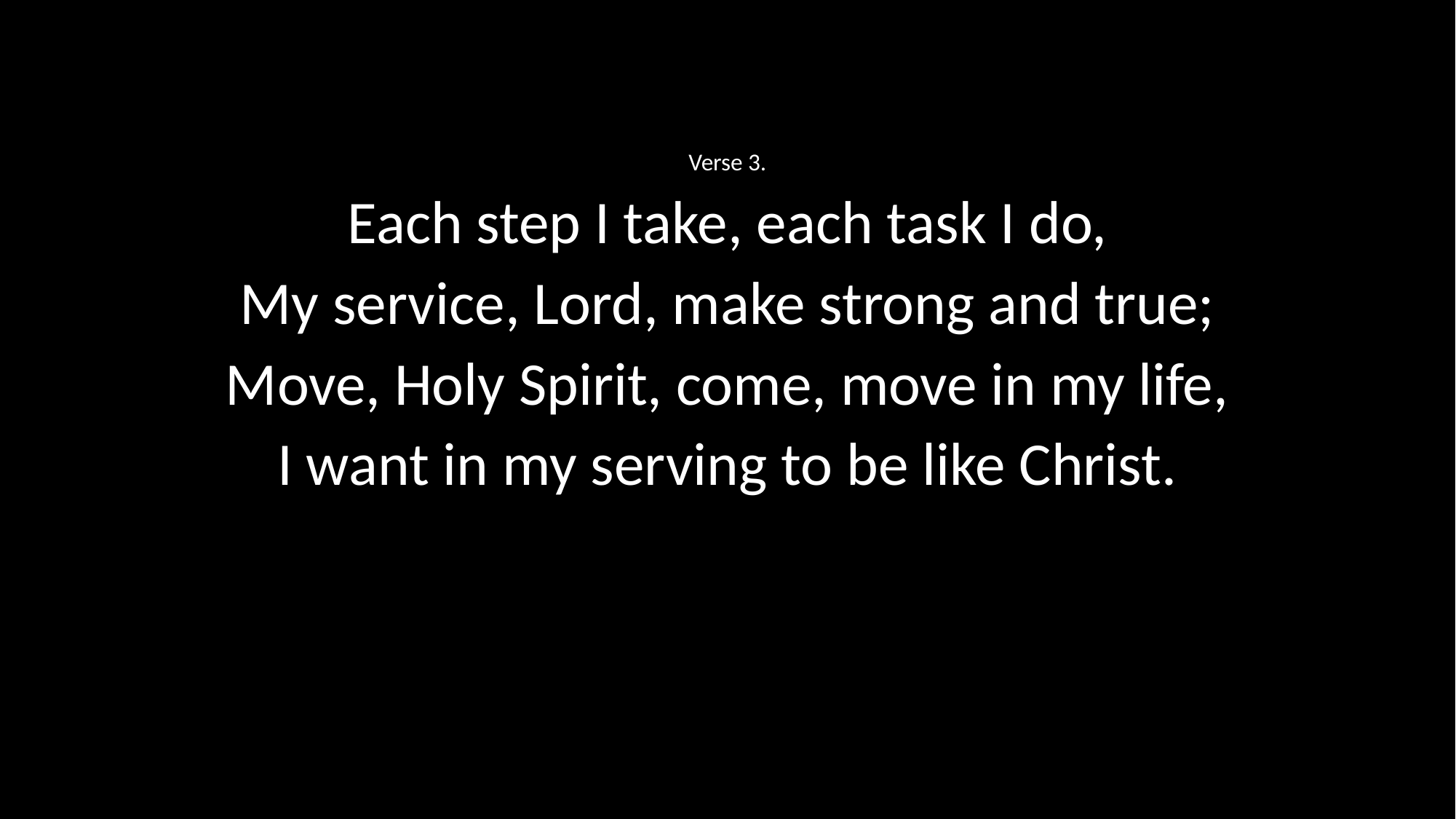

Verse 3.
Each step I take, each task I do,
My service, Lord, make strong and true;
Move, Holy Spirit, come, move in my life,
I want in my serving to be like Christ.